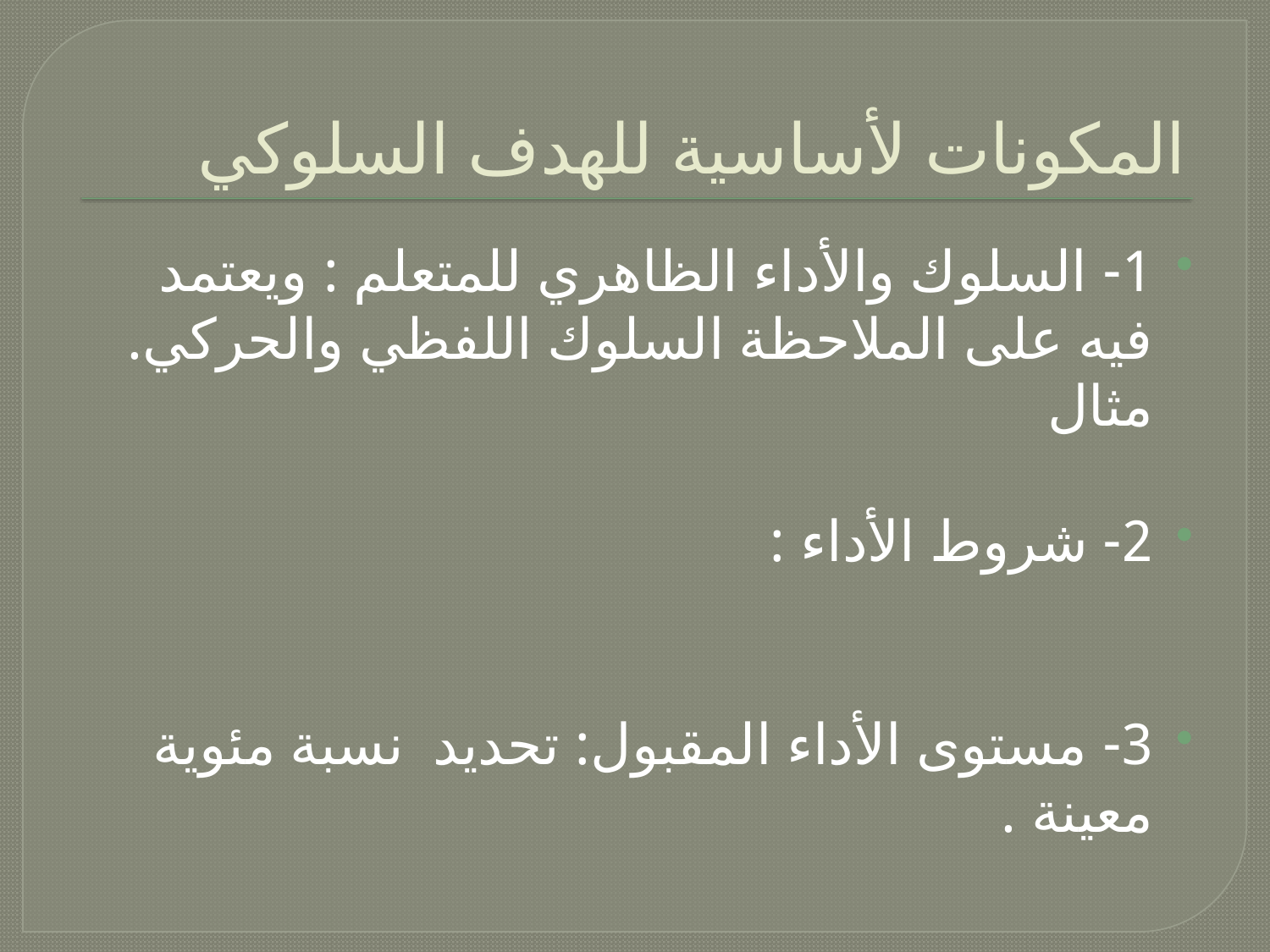

# المكونات لأساسية للهدف السلوكي
1- السلوك والأداء الظاهري للمتعلم : ويعتمد فيه على الملاحظة السلوك اللفظي والحركي. مثال

2- شروط الأداء :

3- مستوى الأداء المقبول: تحديد  نسبة مئوية معينة .